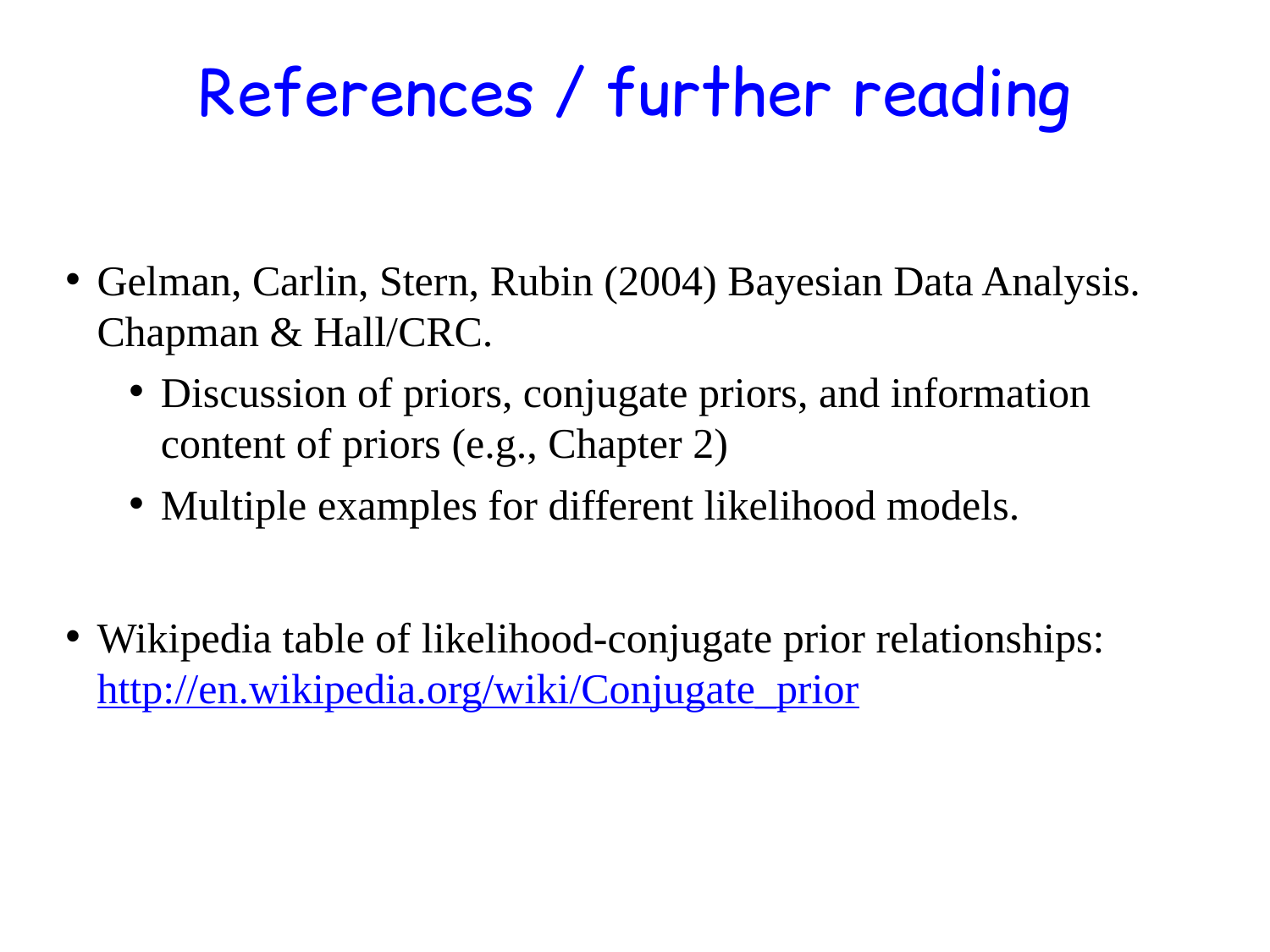

# References / further reading
Gelman, Carlin, Stern, Rubin (2004) Bayesian Data Analysis. Chapman & Hall/CRC.
Discussion of priors, conjugate priors, and information content of priors (e.g., Chapter 2)
Multiple examples for different likelihood models.

Wikipedia table of likelihood-conjugate prior relationships:
http://en.wikipedia.org/wiki/Conjugate_prior